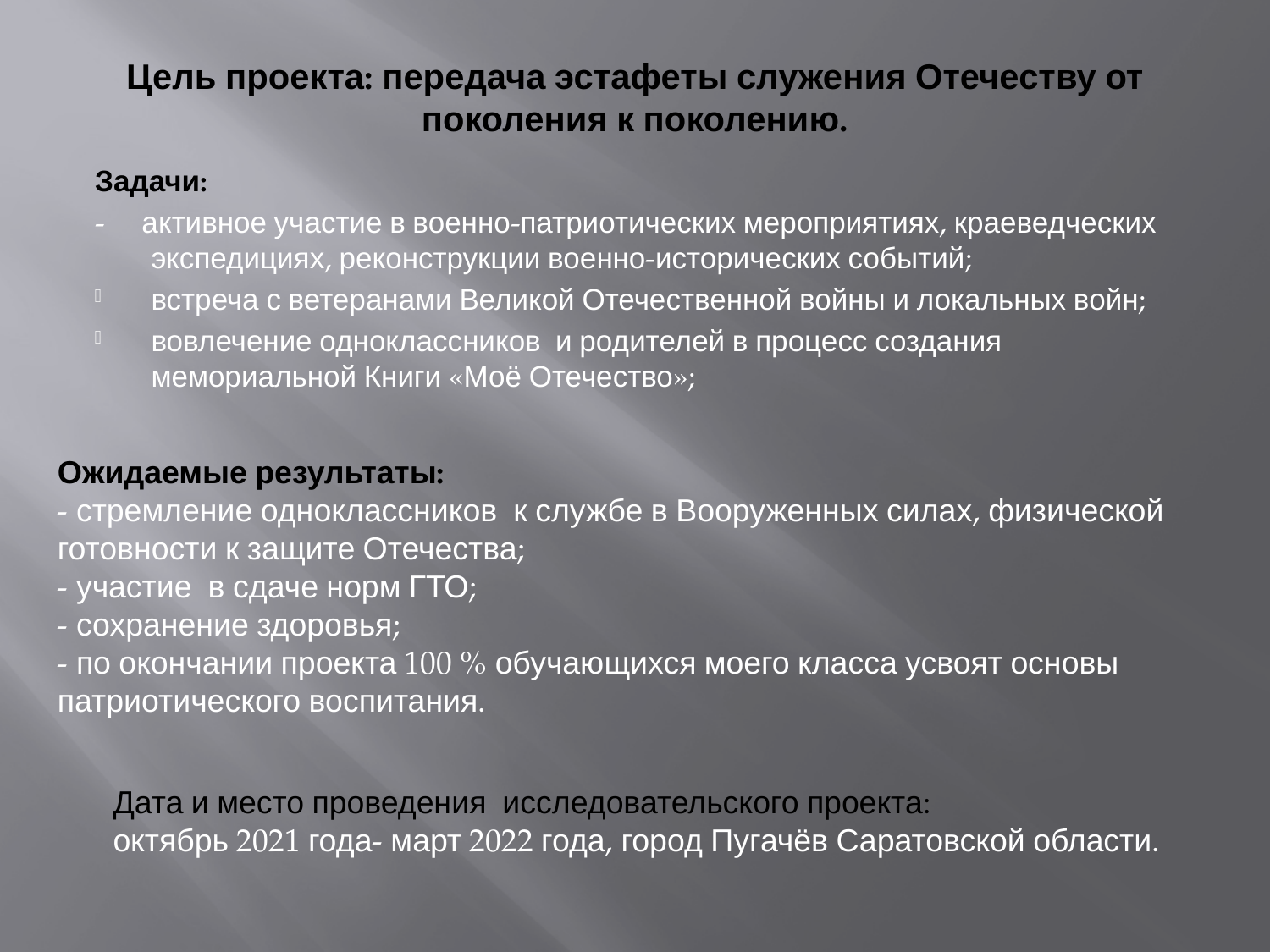

# Цель проекта: передача эстафеты служения Отечеству от поколения к поколению.
Задачи:
-     активное участие в военно-патриотических мероприятиях, краеведческих экспедициях, реконструкции военно-исторических событий;
встреча с ветеранами Великой Отечественной войны и локальных войн;
вовлечение одноклассников  и родителей в процесс создания мемориальной Книги «Моё Отечество»;
Ожидаемые результаты:
- стремление одноклассников  к службе в Вооруженных силах, физической готовности к защите Отечества;
- участие  в сдаче норм ГТО;
- сохранение здоровья;
- по окончании проекта 100 % обучающихся моего класса усвоят основы патриотического воспитания.

Дата и место проведения  исследовательского проекта:
октябрь 2021 года- март 2022 года, город Пугачёв Саратовской области.